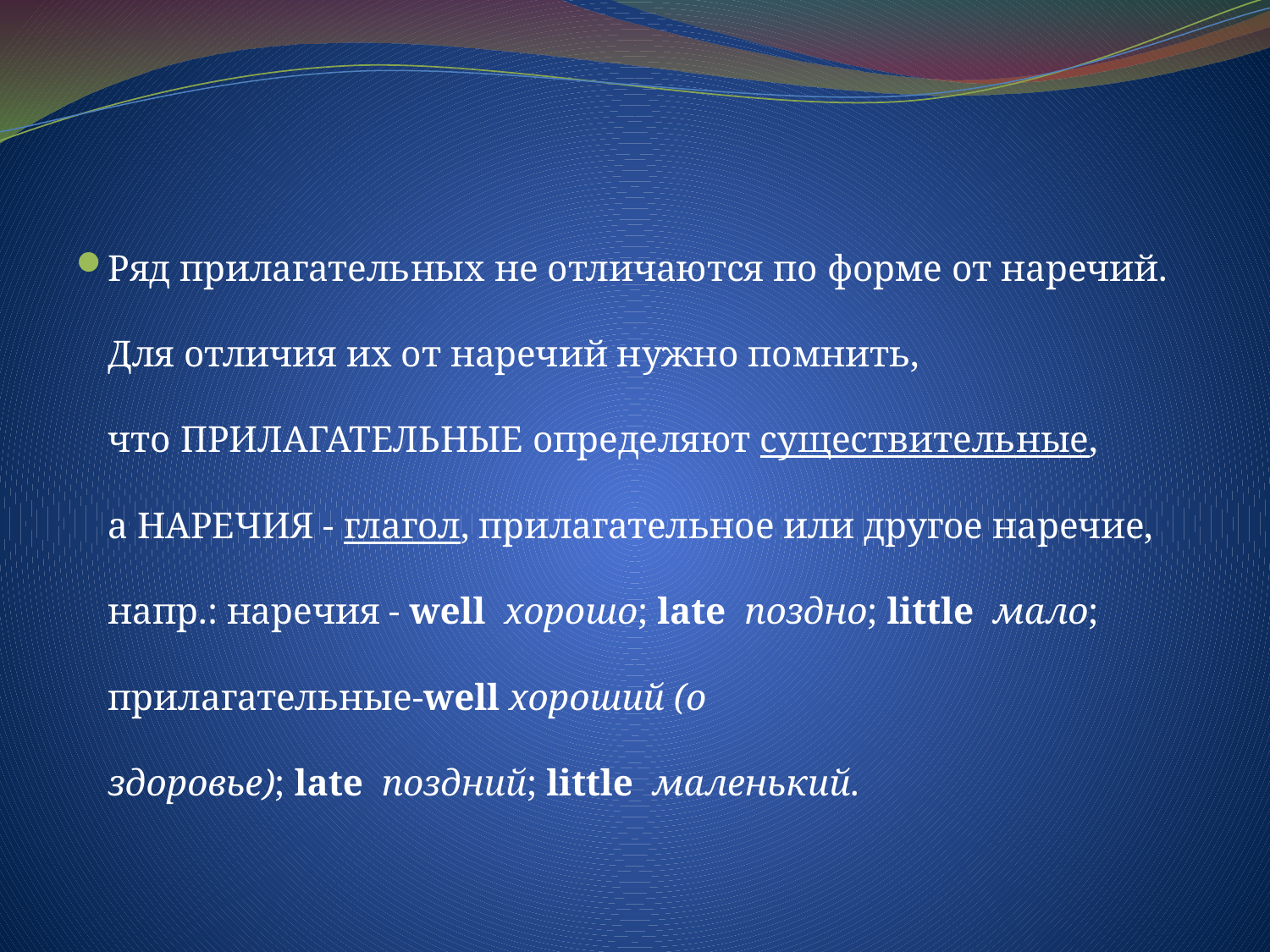

Ряд прилагательных не отличаются по форме от наречий. Для отличия их от наречий нужно помнить, что прилагательные определяют существительные, а наречия - глагол, прилагательное или другое наречие, напр.: наречия - well  хорошо; late  поздно; little  мало; прилагательные-well хороший (о здоровье); late  поздний; little  маленький.